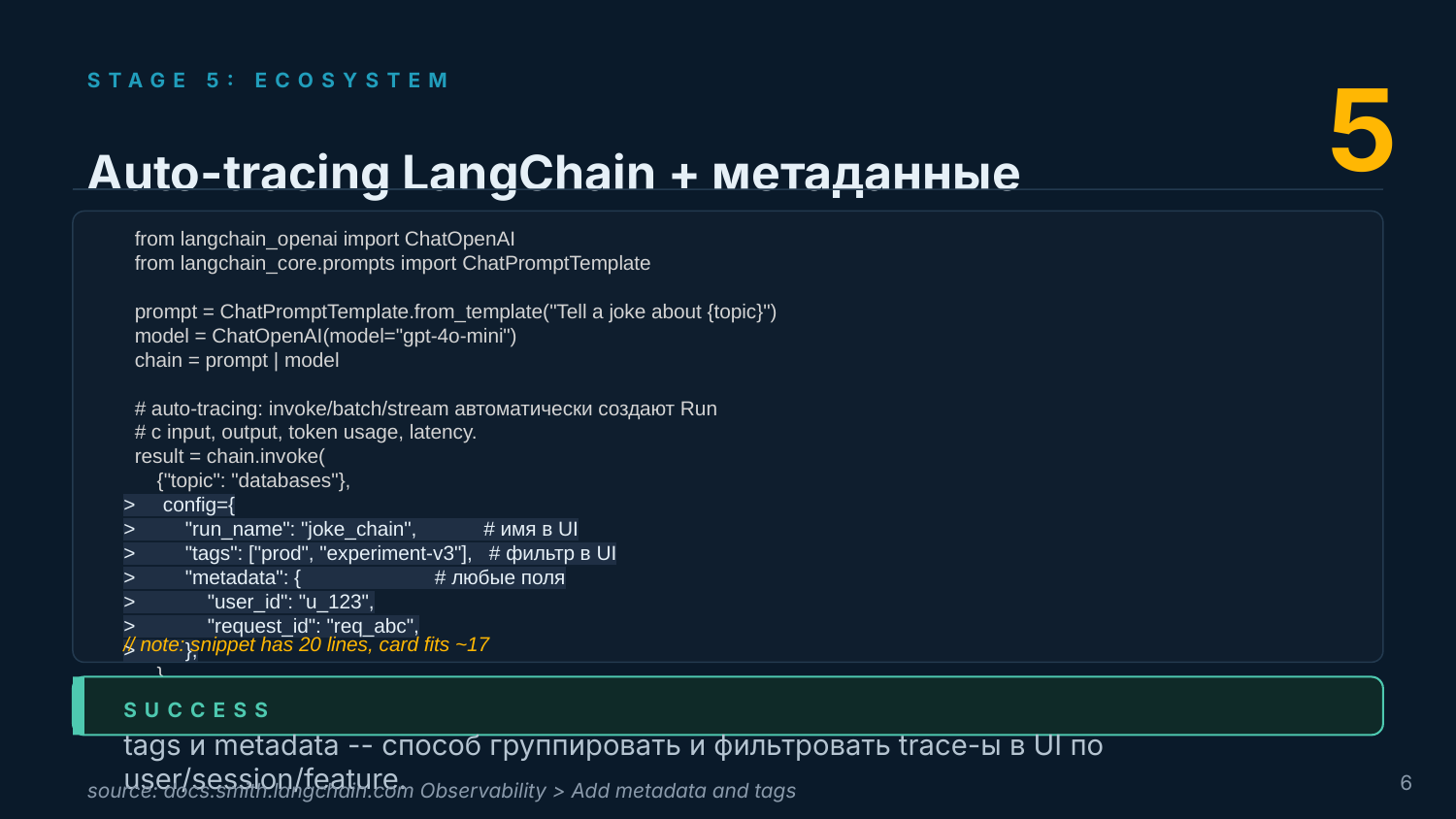

5
STAGE 5: ECOSYSTEM
Auto-tracing LangChain + метаданные

  from langchain_openai import ChatOpenAI
  from langchain_core.prompts import ChatPromptTemplate

  prompt = ChatPromptTemplate.from_template("Tell a joke about {topic}")
  model = ChatOpenAI(model="gpt-4o-mini")
  chain = prompt | model

  # auto-tracing: invoke/batch/stream автоматически создают Run
  # с input, output, token usage, latency.
  result = chain.invoke(
      {"topic": "databases"},
>     config={
>         "run_name": "joke_chain",            # имя в UI
>         "tags": ["prod", "experiment-v3"],   # фильтр в UI
>         "metadata": {                        # любые поля
>             "user_id": "u_123",
>             "request_id": "req_abc",
>         },
      },
  )

// note: snippet has 20 lines, card fits ~17

SUCCESS
tags и metadata -- способ группировать и фильтровать trace-ы в UI по user/session/feature.
6
source: docs.smith.langchain.com Observability > Add metadata and tags